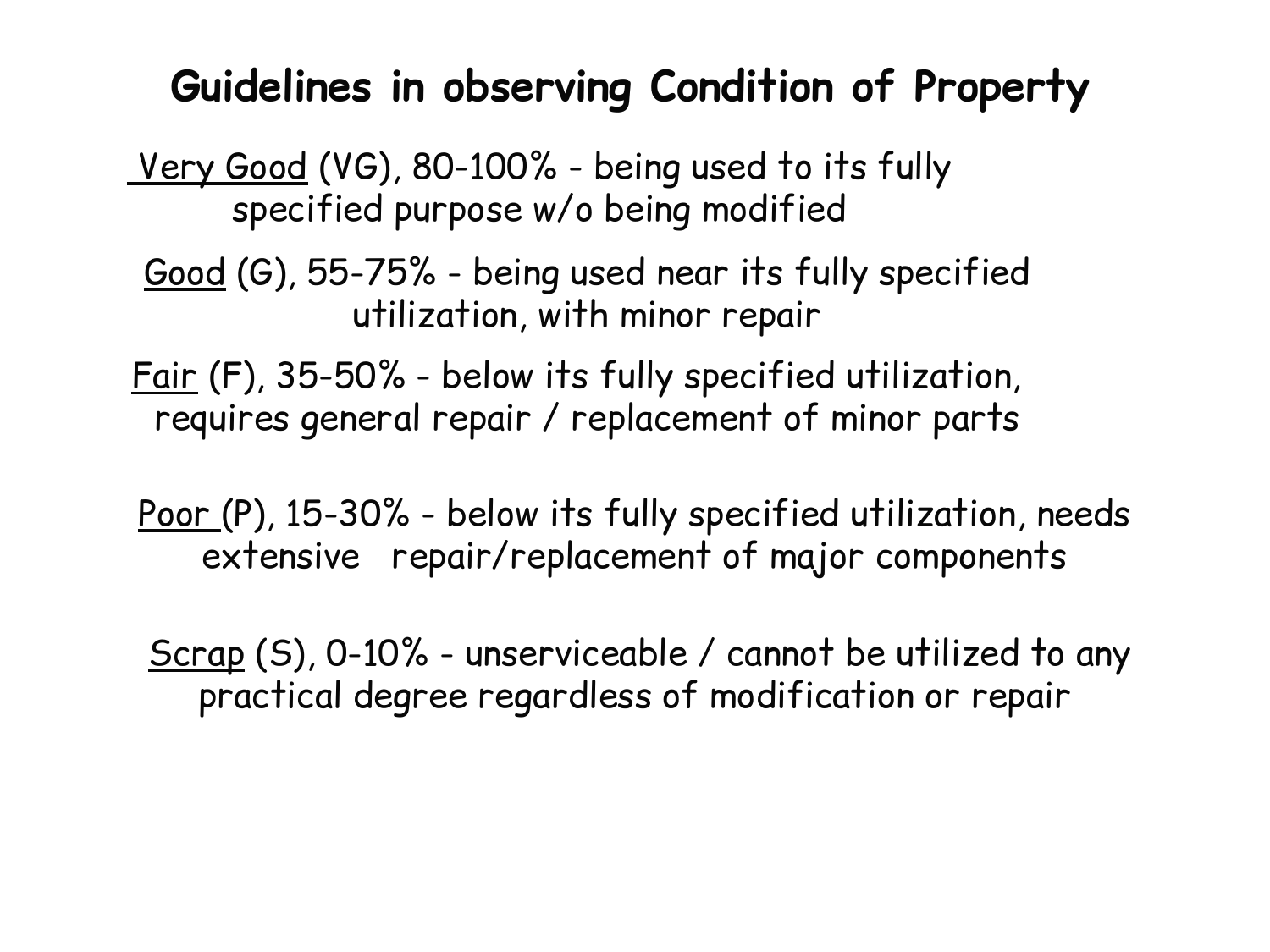

Guidelines in observing Condition of Property
 Very Good (VG), 80-100% - being used to its fully specified purpose w/o being modified
Good (G), 55-75% - being used near its fully specified utilization, with minor repair

Fair (F), 35-50% - below its fully specified utilization,   requires general repair / replacement of minor parts
Poor (P), 15-30% - below its fully specified utilization, needs extensive   repair/replacement of major components
Scrap (S), 0-10% - unserviceable / cannot be utilized to any practical degree regardless of modification or repair